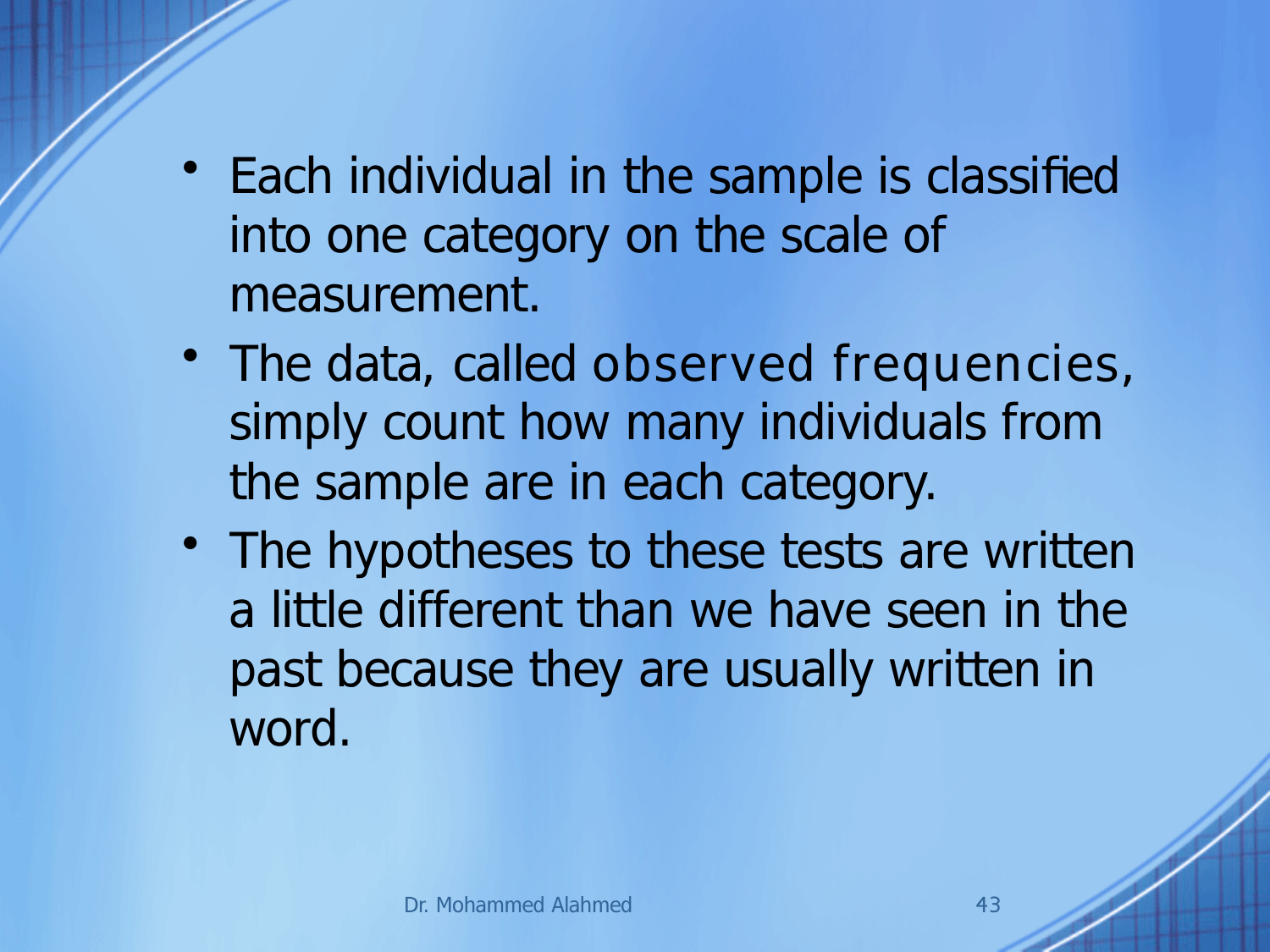

Each individual in the sample is classified into one category on the scale of measurement.
The data, called observed frequencies, simply count how many individuals from the sample are in each category.
The hypotheses to these tests are written a little different than we have seen in the past because they are usually written in word.
Dr. Mohammed Alahmed
43